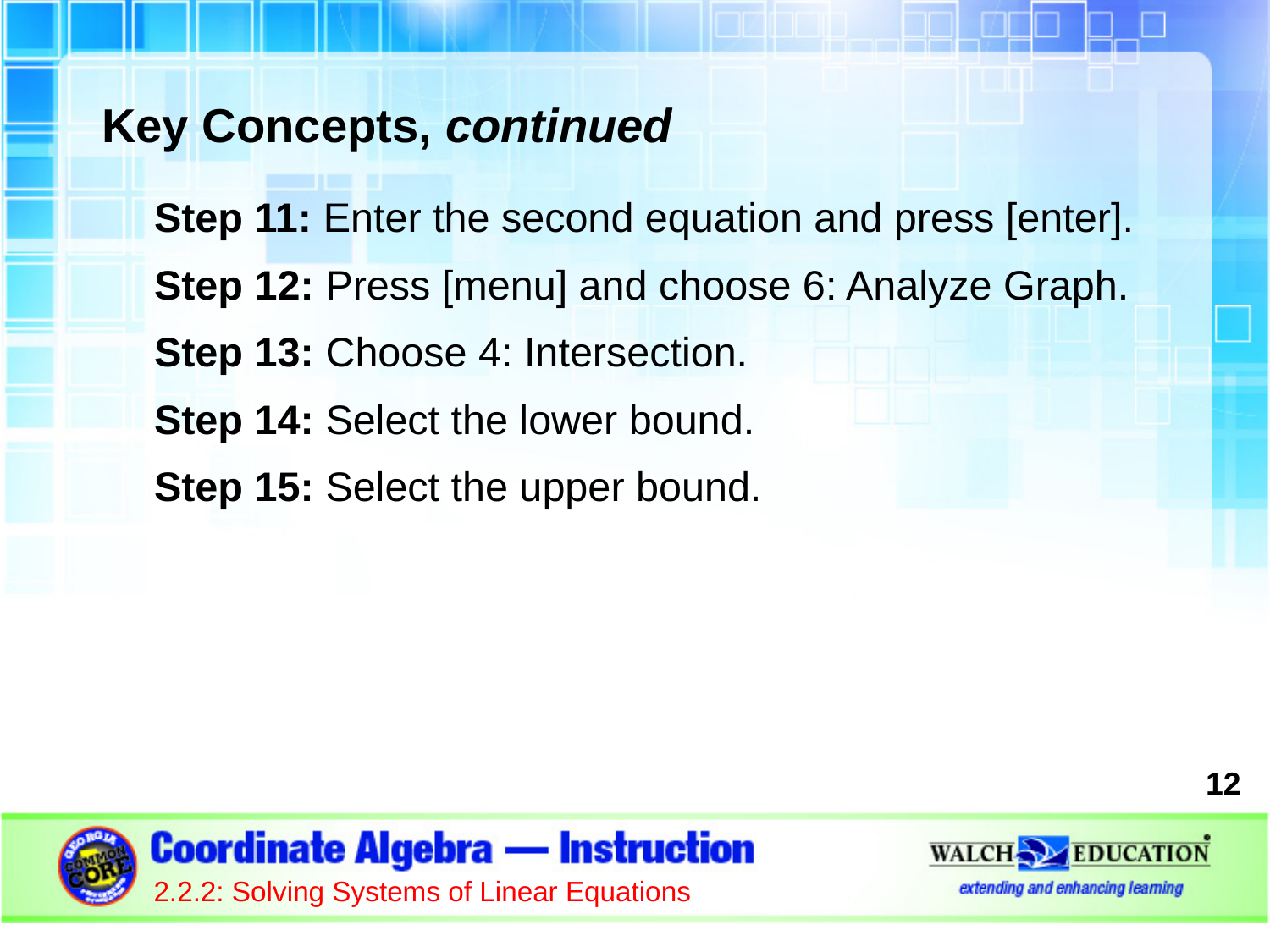

Key Concepts, continued

Step 11: Enter the second equation and press [enter].
Step 12: Press [menu] and choose 6: Analyze Graph.
Step 13: Choose 4: Intersection.
Step 14: Select the lower bound.
Step 15: Select the upper bound.
12
2.2.2: Solving Systems of Linear Equations